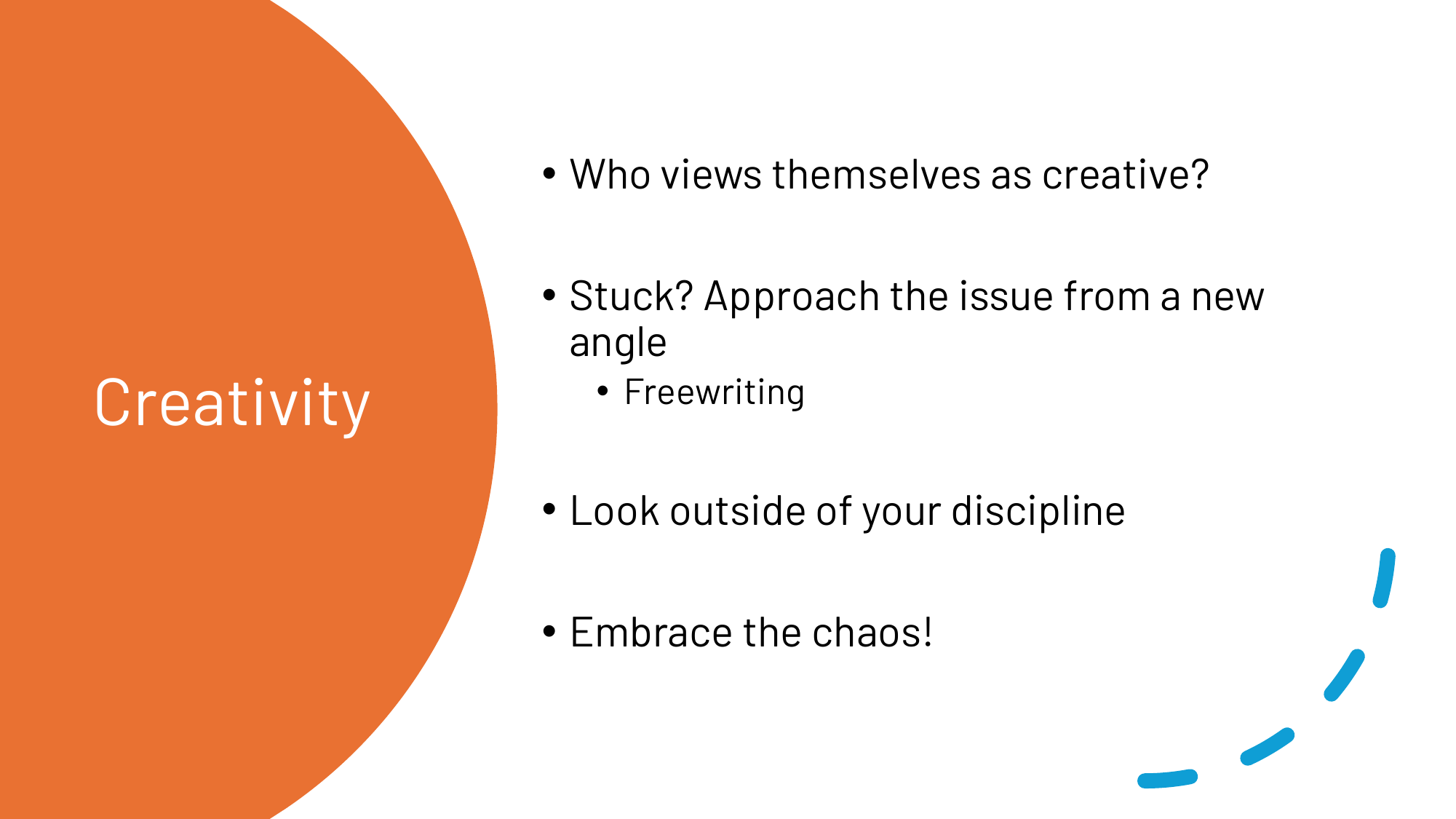

Who views themselves as creative?

Stuck? Approach the issue from a new angle
Freewriting

Look outside of your discipline

Embrace the chaos!
# Creativity